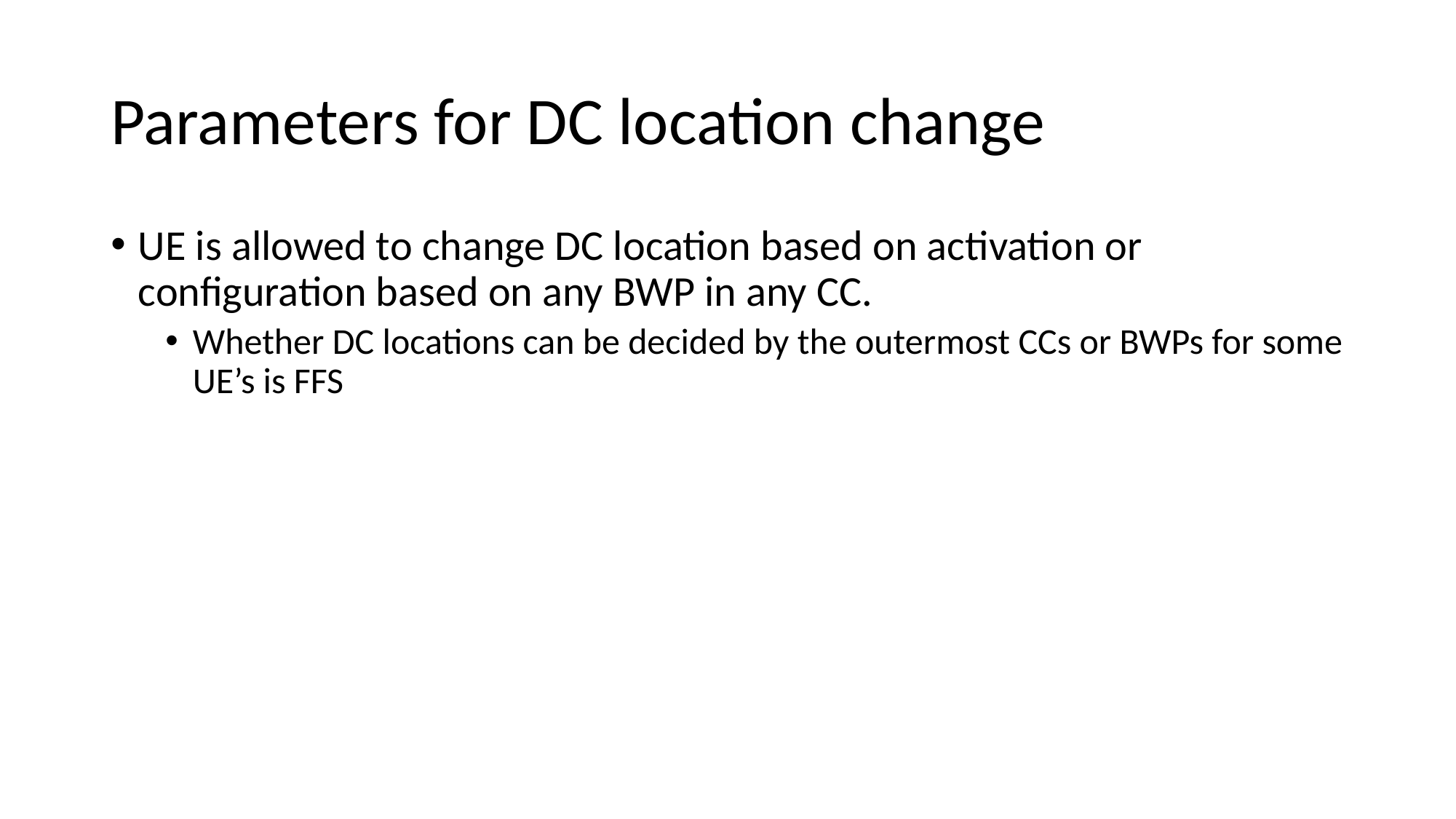

# Parameters for DC location change
UE is allowed to change DC location based on activation or configuration based on any BWP in any CC.
Whether DC locations can be decided by the outermost CCs or BWPs for some UE’s is FFS